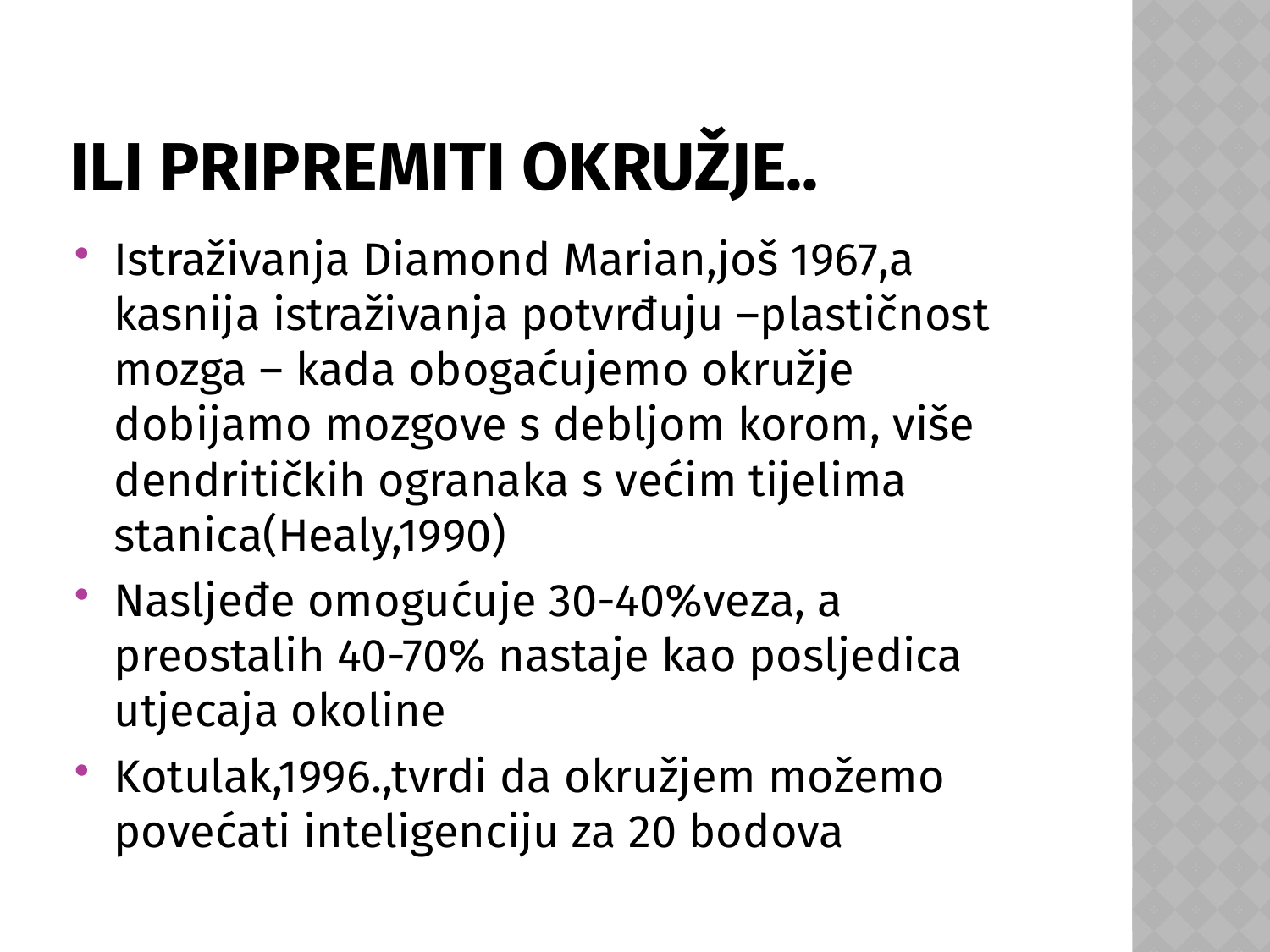

# Ili PRIPREMITI OKRUŽJE..
Istraživanja Diamond Marian,još 1967,a kasnija istraživanja potvrđuju –plastičnost mozga – kada obogaćujemo okružje dobijamo mozgove s debljom korom, više dendritičkih ogranaka s većim tijelima stanica(Healy,1990)
Nasljeđe omogućuje 30-40%veza, a preostalih 40-70% nastaje kao posljedica utjecaja okoline
Kotulak,1996.,tvrdi da okružjem možemo povećati inteligenciju za 20 bodova